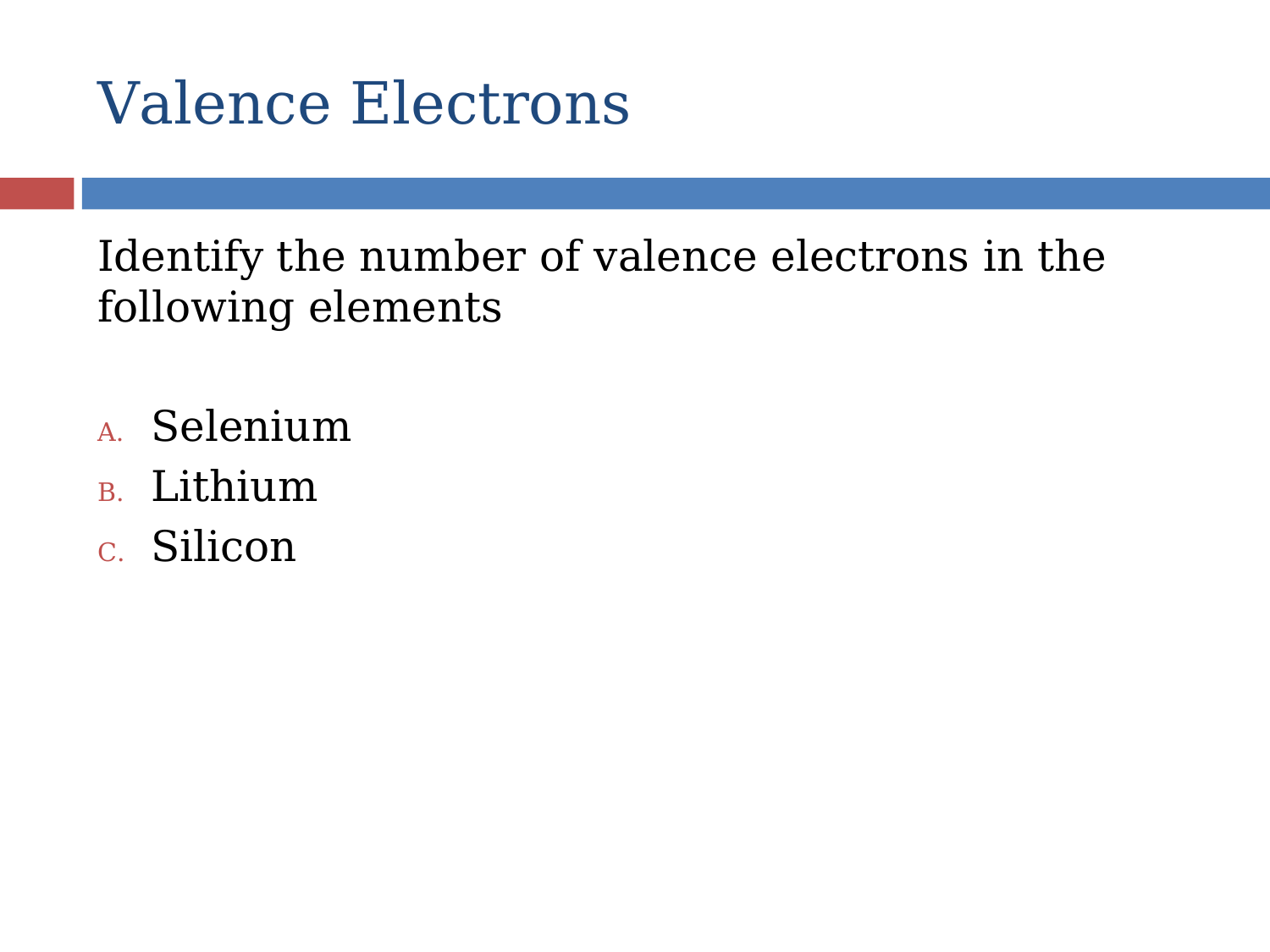

# Valence Electrons
Identify the number of valence electrons in the following elements

Selenium
Lithium
Silicon